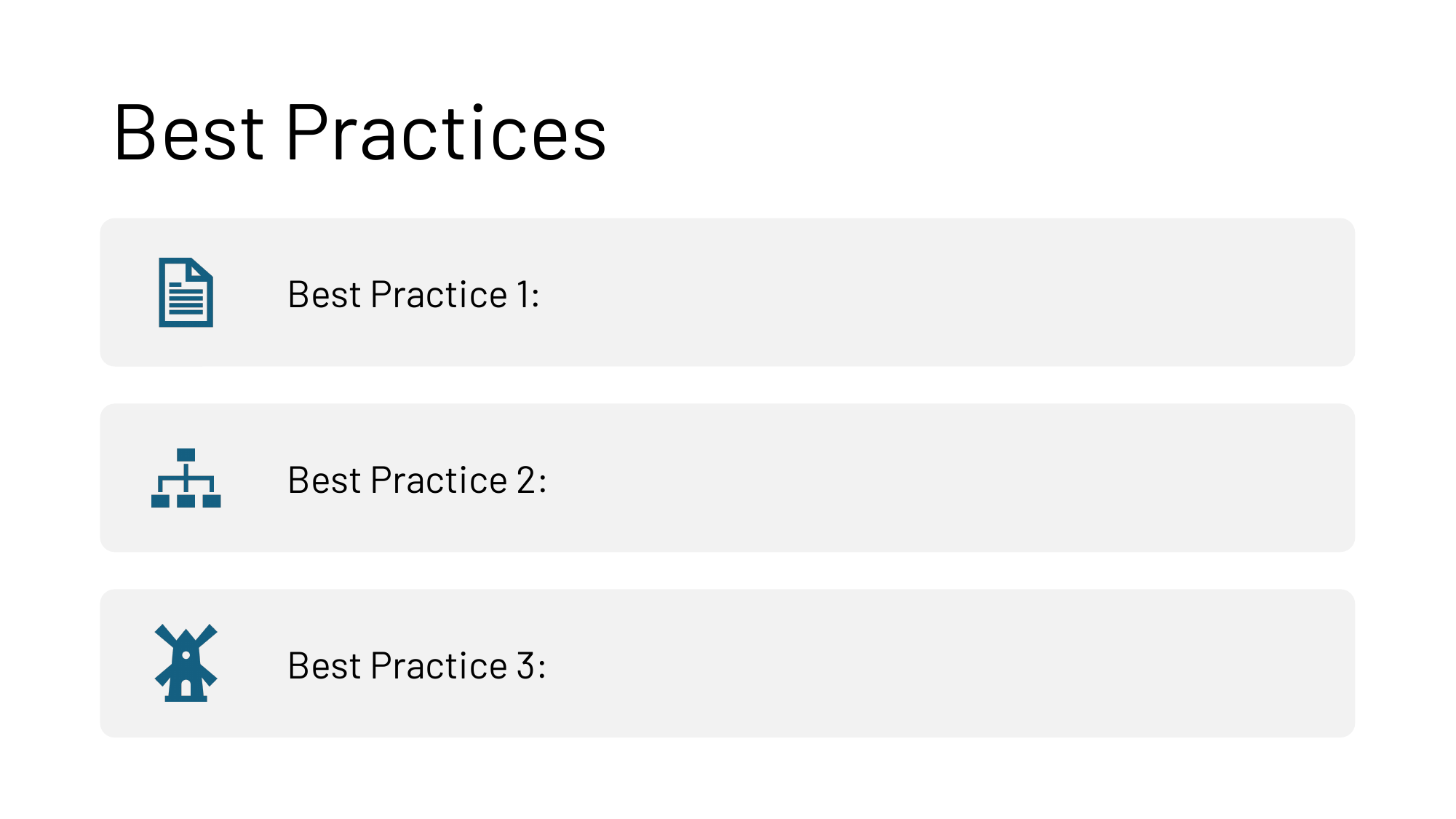

# Best Practices
Best Practice 1:
Best Practice 2:
Best Practice 3: